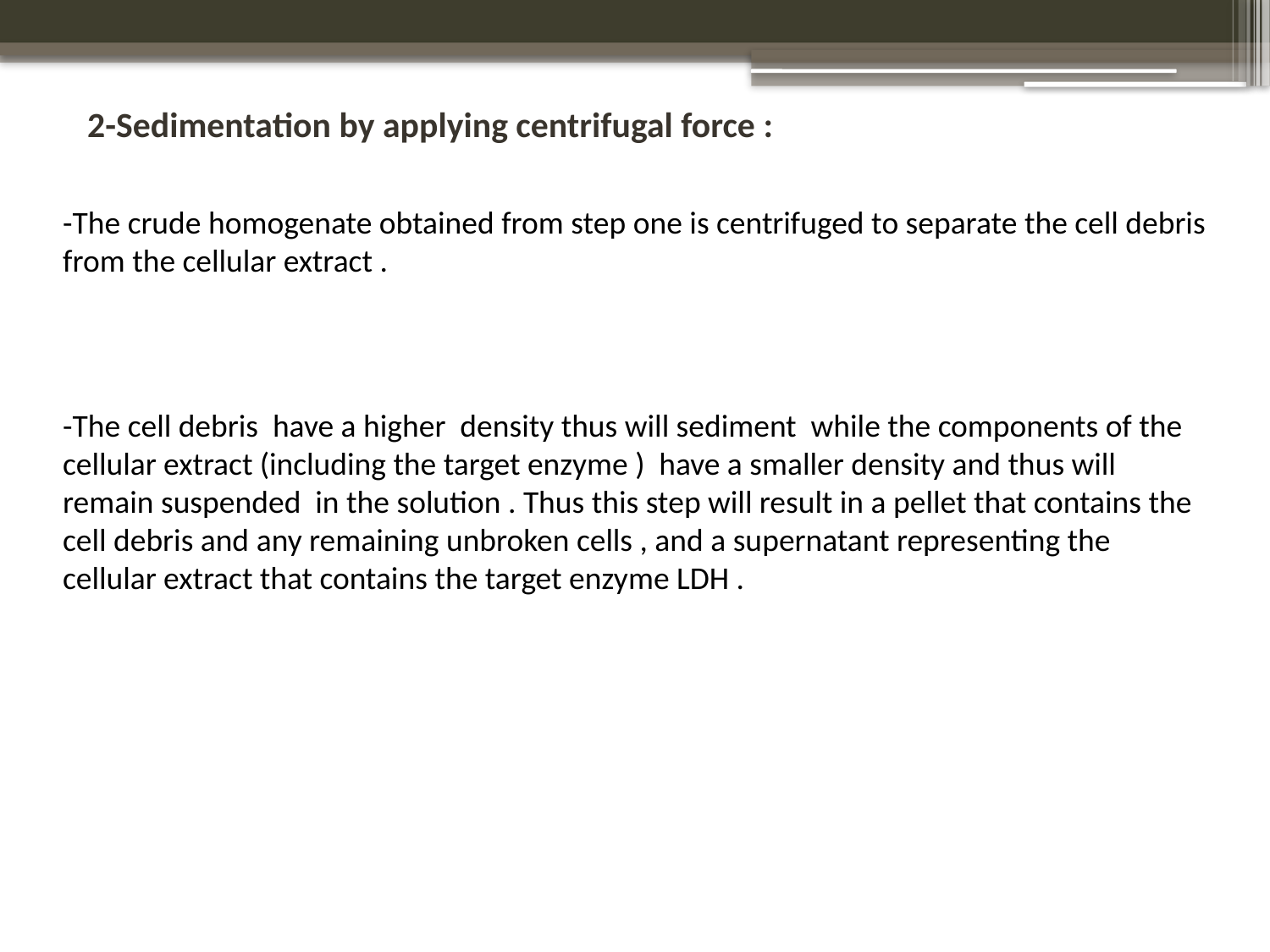

2-Sedimentation by applying centrifugal force :
-The crude homogenate obtained from step one is centrifuged to separate the cell debris from the cellular extract .
-The cell debris  have a higher  density thus will sediment  while the components of the cellular extract (including the target enzyme )  have a smaller density and thus will remain suspended  in the solution . Thus this step will result in a pellet that contains the cell debris and any remaining unbroken cells , and a supernatant representing the cellular extract that contains the target enzyme LDH .